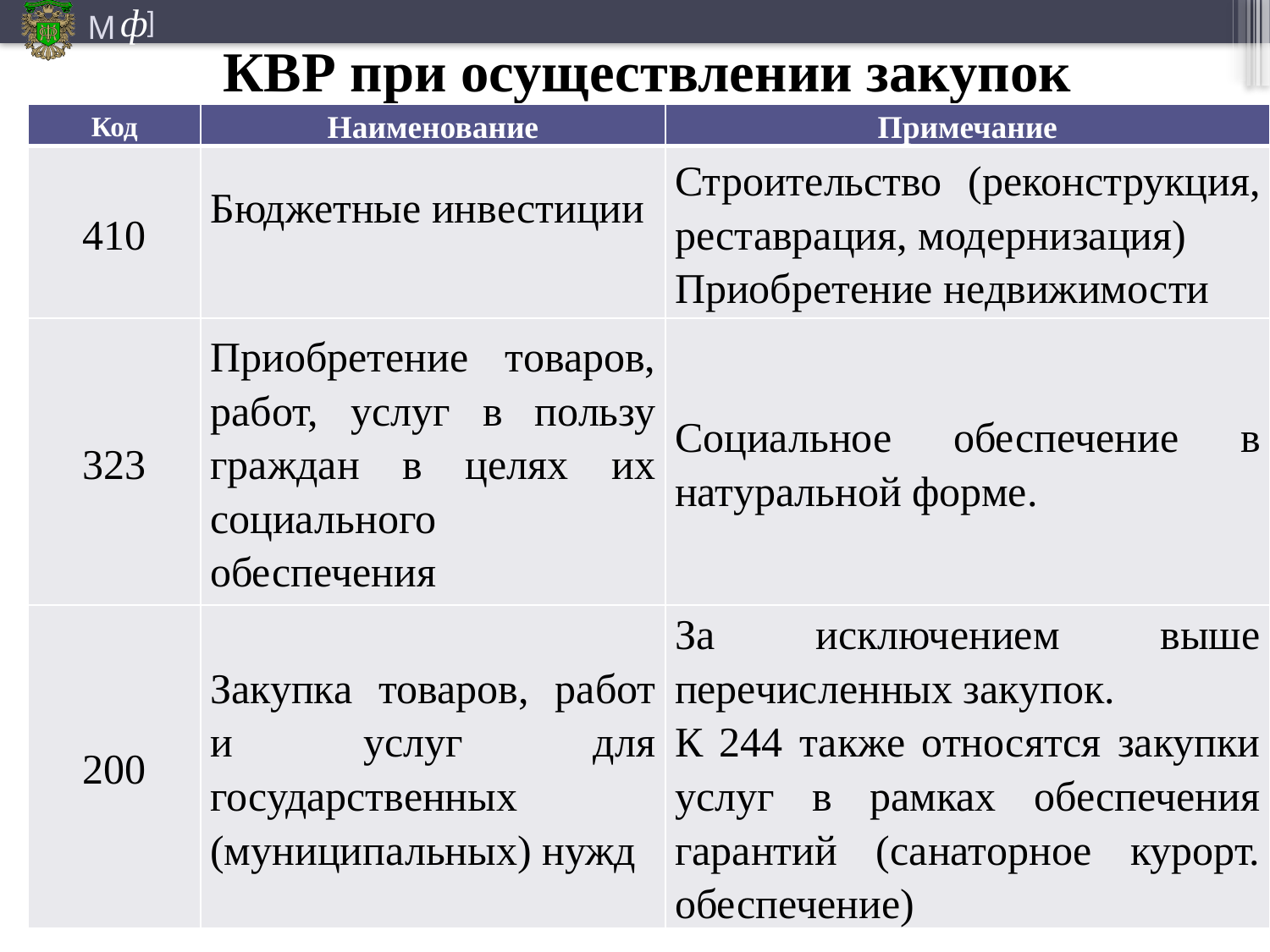

# КВР при осуществлении закупок
| Код | Наименование | Примечание |
| --- | --- | --- |
| 410 | Бюджетные инвестиции | Строительство (реконструкция, реставрация, модернизация) Приобретение недвижимости |
| 323 | Приобретение товаров, работ, услуг в пользу граждан в целях их социального обеспечения | Социальное обеспечение в натуральной форме. |
| 200 | Закупка товаров, работ и услуг для государственных (муниципальных) нужд | За исключением выше перечисленных закупок. К 244 также относятся закупки услуг в рамках обеспечения гарантий (санаторное курорт. обеспечение) |